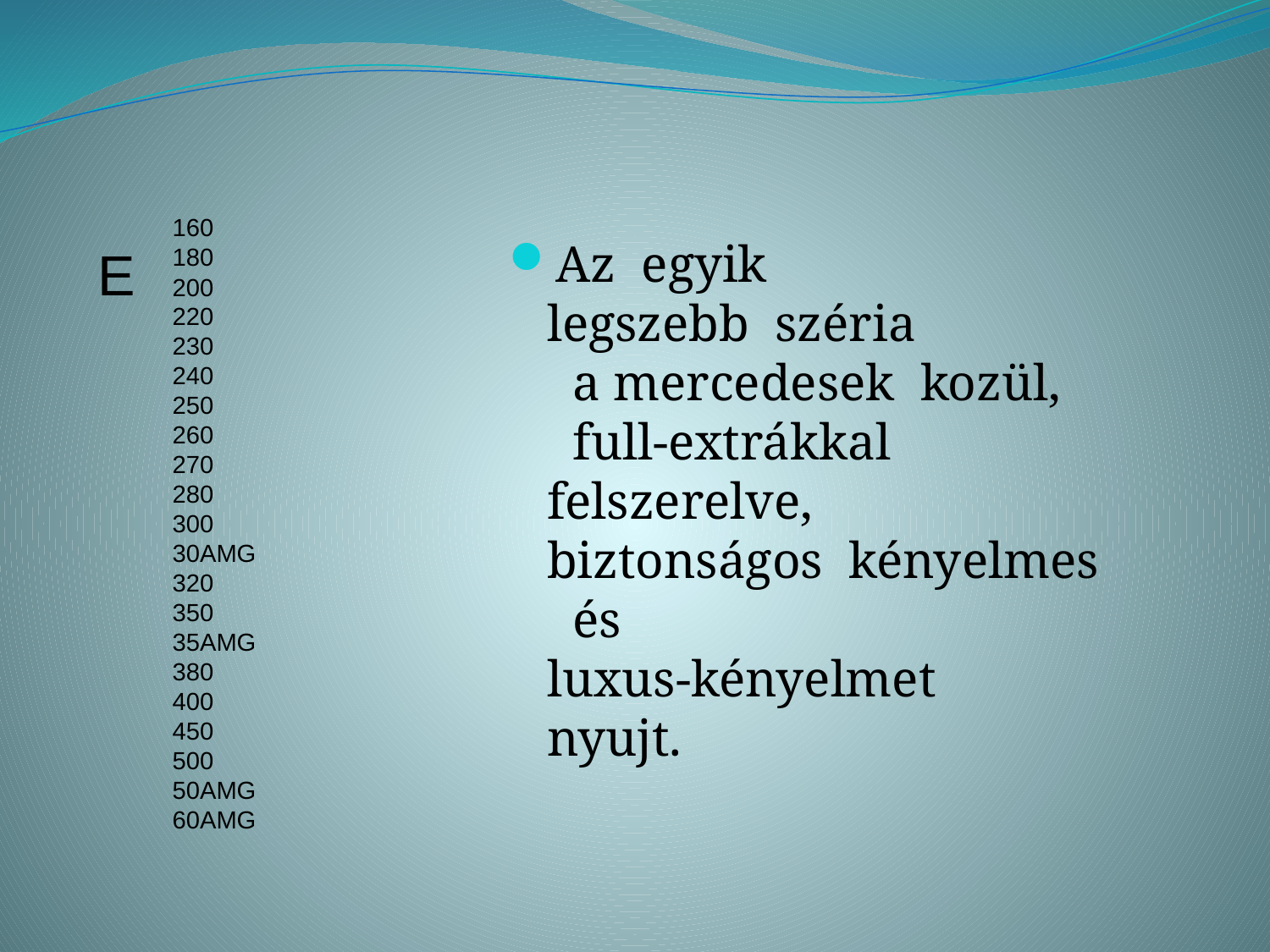

#
     160
     180
     200
     220
     230
     240
     250
     260
     270
     280
     300
     30AMG
     320
     350
     35AMG
     380
     400
     450
     500
     50AMG
     60AMG
E
Az  egyik                       legszebb  széria                        a mercedesek  kozül,             full-extrákkal             felszerelve,               biztonságos  kényelmes          és                                        luxus-kényelmet               nyujt.